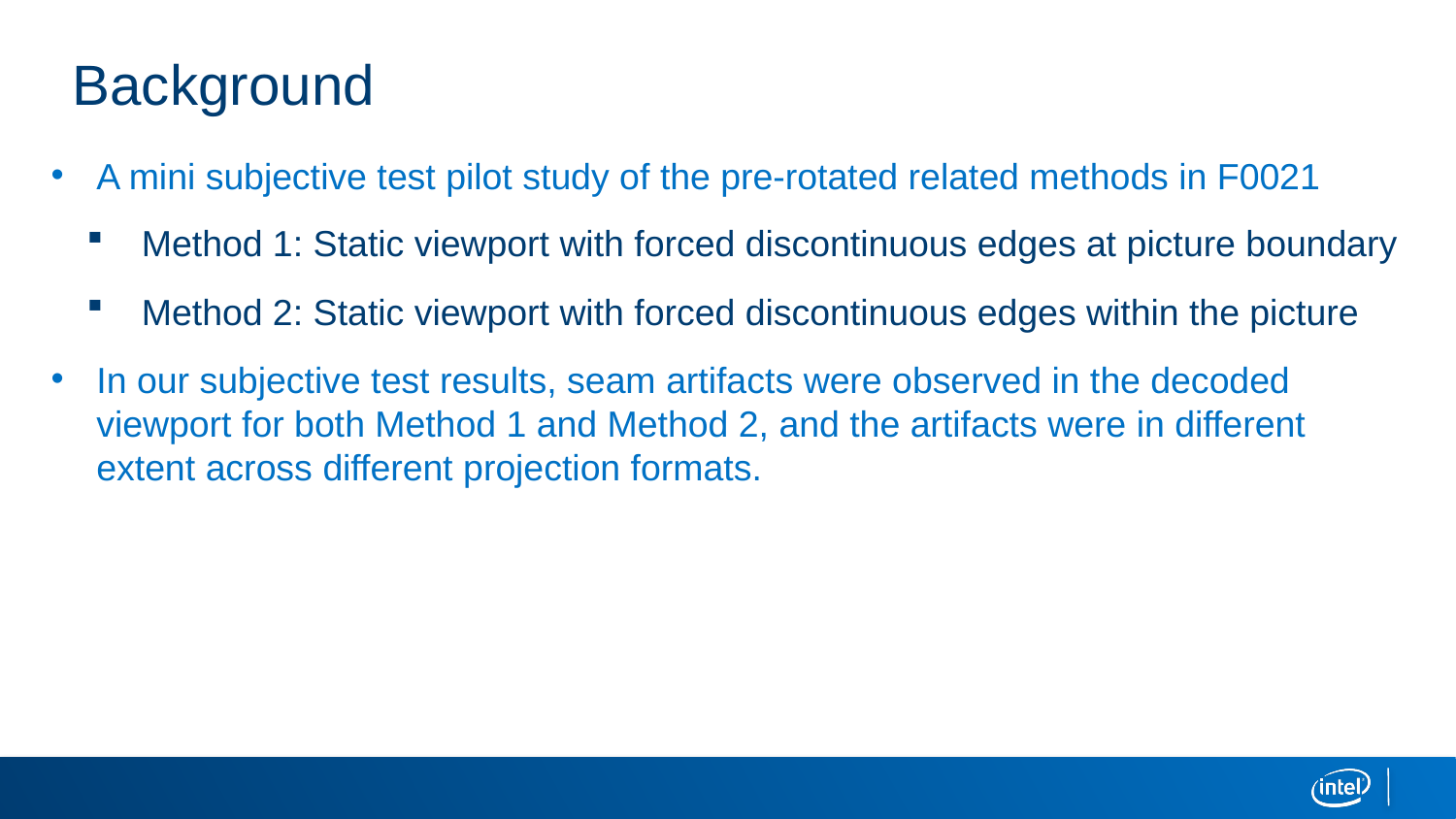

# Background
A mini subjective test pilot study of the pre-rotated related methods in F0021
Method 1: Static viewport with forced discontinuous edges at picture boundary
Method 2: Static viewport with forced discontinuous edges within the picture
In our subjective test results, seam artifacts were observed in the decoded viewport for both Method 1 and Method 2, and the artifacts were in different extent across different projection formats.